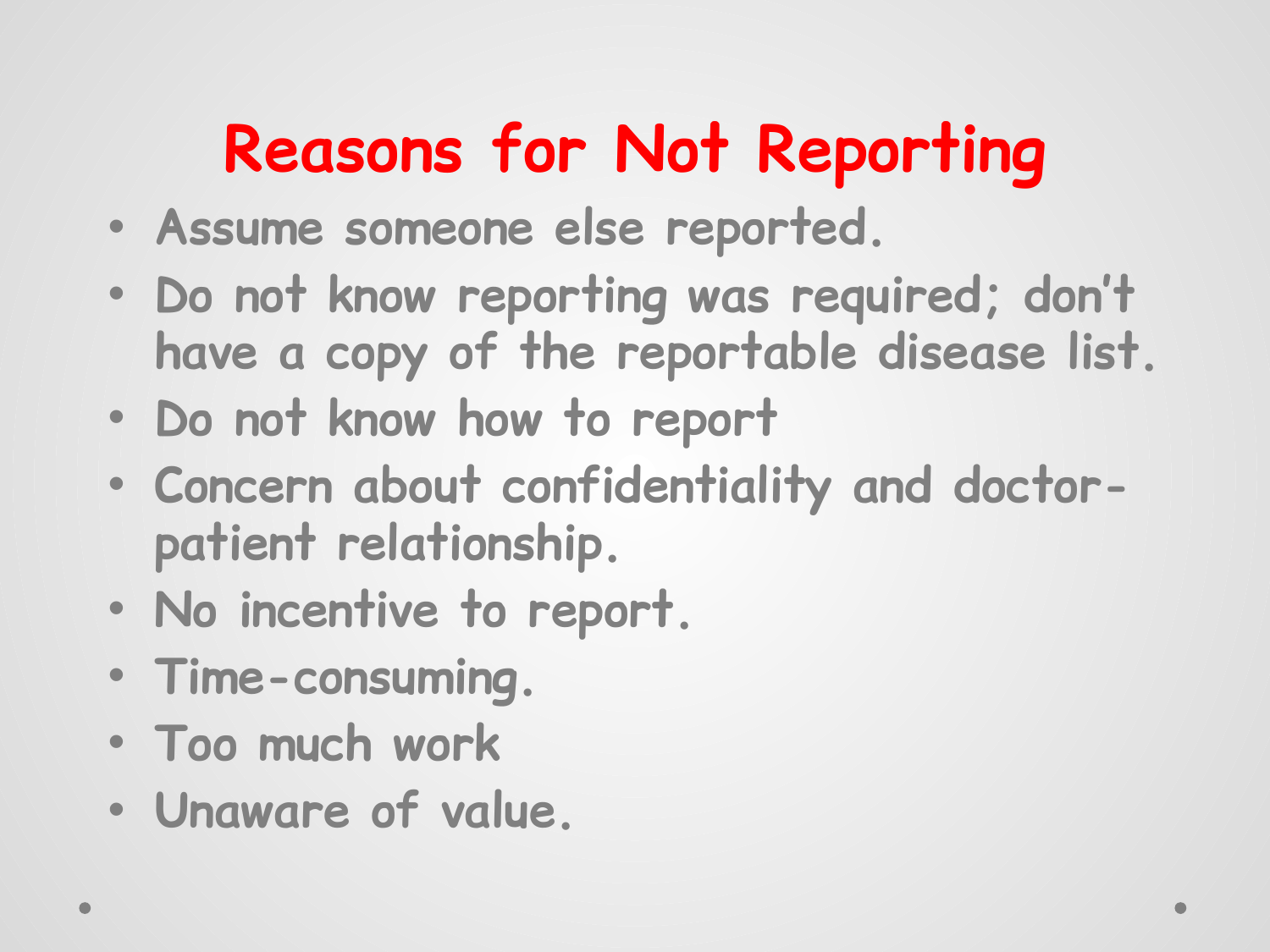

# Reasons for Not Reporting
Assume someone else reported.
Do not know reporting was required; don’t have a copy of the reportable disease list.
Do not know how to report
Concern about confidentiality and doctor-patient relationship.
No incentive to report.
Time-consuming.
Too much work
Unaware of value.